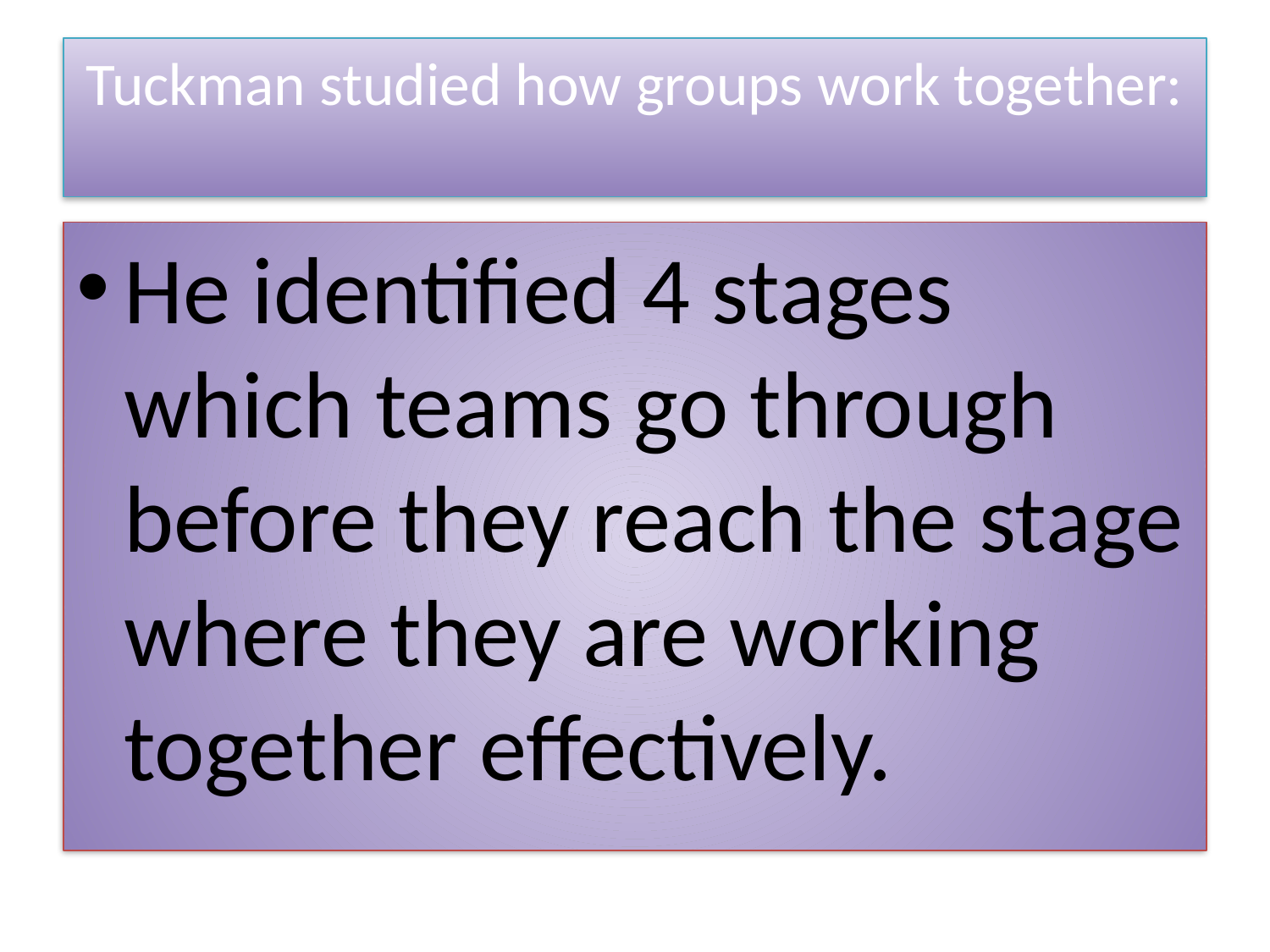

# Tuckman studied how groups work together:
He identified 4 stages which teams go through before they reach the stage where they are working together effectively.